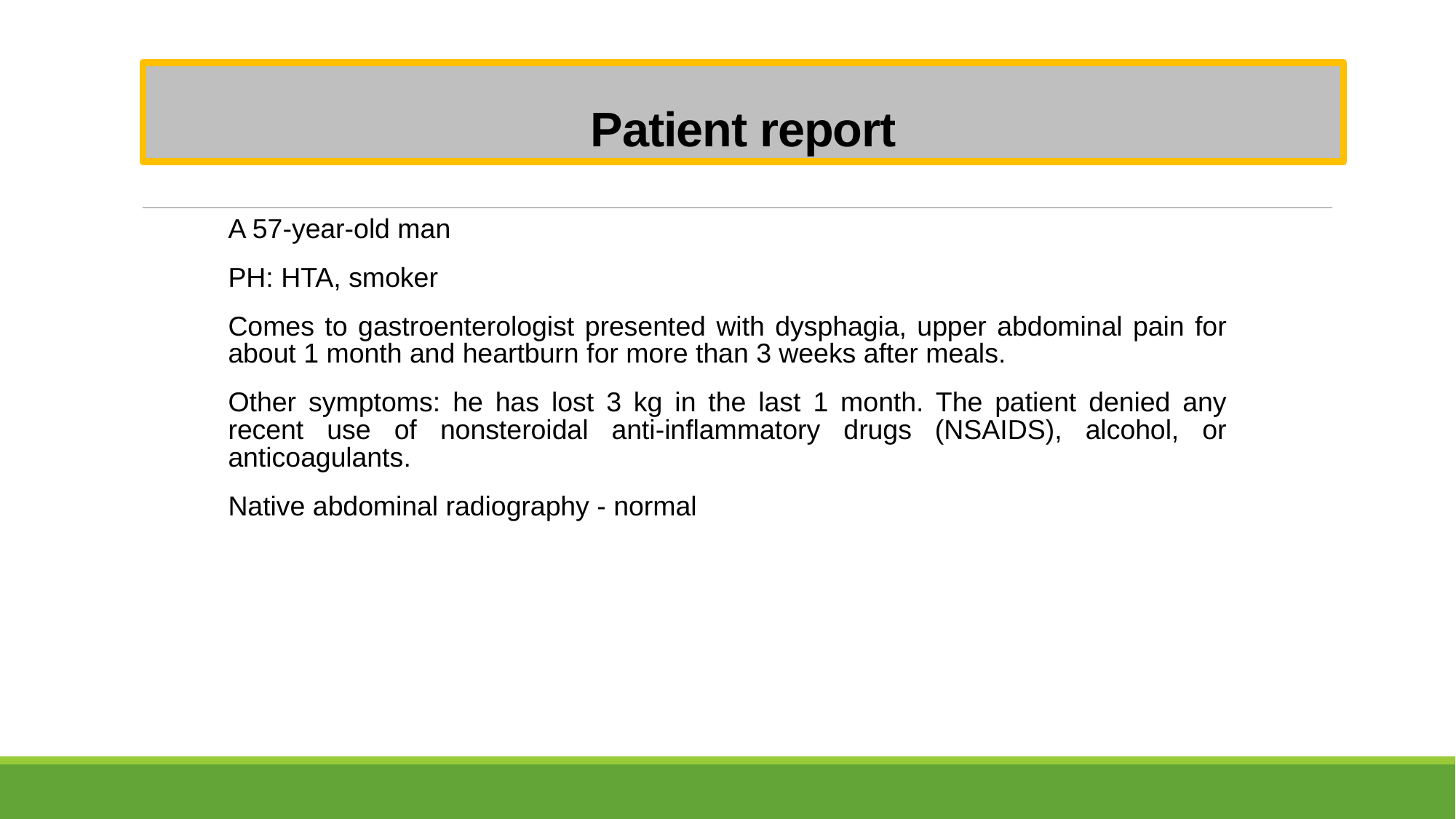

# Patient report
A 57-year-old man
PH: HTA, smoker
Comes to gastroenterologist presented with dysphagia, upper abdominal pain for about 1 month and heartburn for more than 3 weeks after meals.
Other symptoms: he has lost 3 kg in the last 1 month. The patient denied any recent use of nonsteroidal anti-inflammatory drugs (NSAIDS), alcohol, or anticoagulants.
Native abdominal radiography - normal